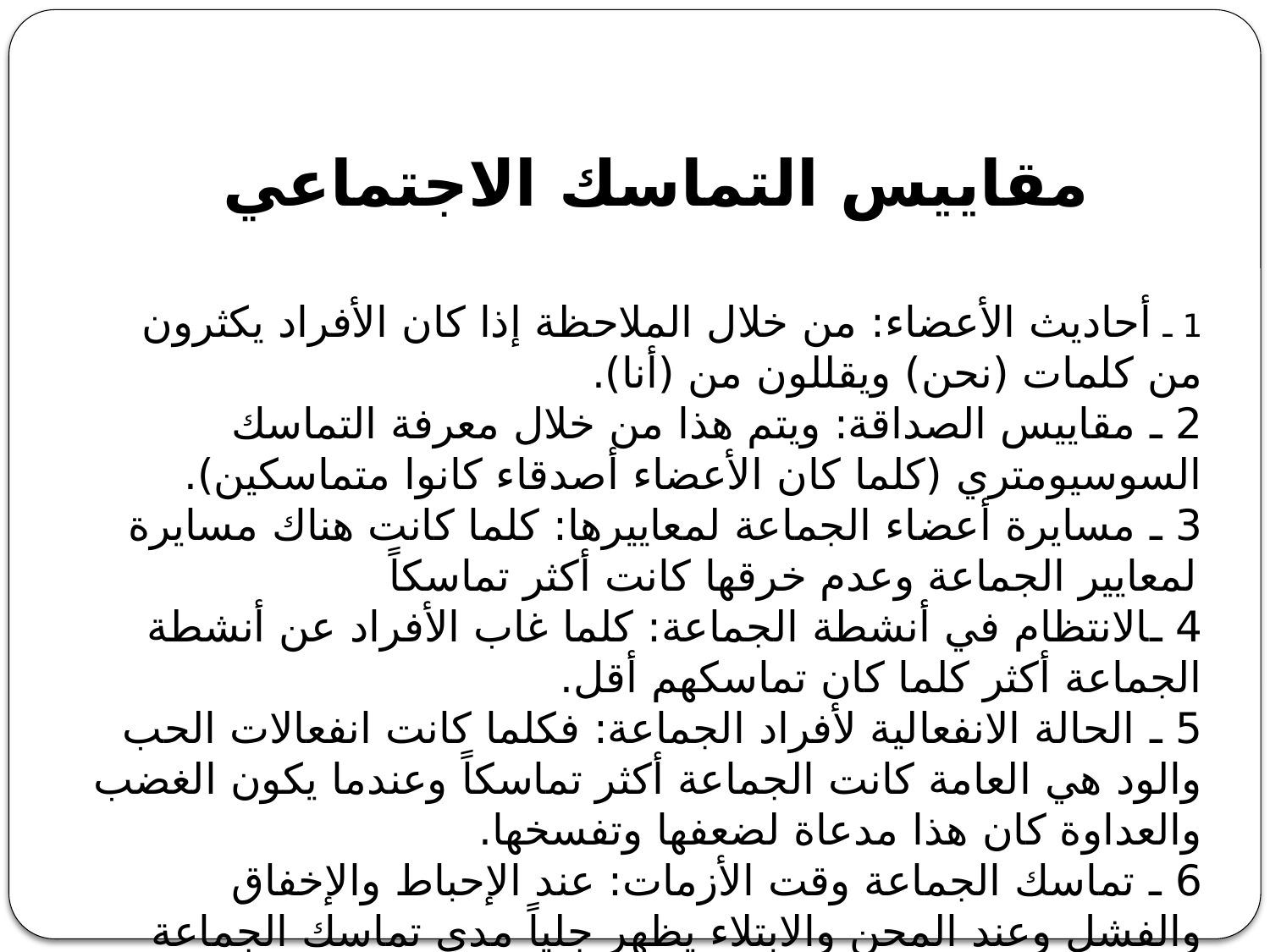

مقاييس التماسك الاجتماعي

1 ـ أحاديث الأعضاء: من خلال الملاحظة إذا كان الأفراد يكثرون من كلمات (نحن) ويقللون من (أنا).
2 ـ مقاييس الصداقة: ويتم هذا من خلال معرفة التماسك السوسيومتري (كلما كان الأعضاء أصدقاء كانوا متماسكين).
3 ـ مسايرة أعضاء الجماعة لمعاييرها: كلما كانت هناك مسايرة لمعايير الجماعة وعدم خرقها كانت أكثر تماسكاً
4 ـالانتظام في أنشطة الجماعة: كلما غاب الأفراد عن أنشطة الجماعة أكثر كلما كان تماسكهم أقل.
5 ـ الحالة الانفعالية لأفراد الجماعة: فكلما كانت انفعالات الحب والود هي العامة كانت الجماعة أكثر تماسكاً وعندما يكون الغضب والعداوة كان هذا مدعاة لضعفها وتفسخها.
6 ـ تماسك الجماعة وقت الأزمات: عند الإحباط والإخفاق والفشل وعند المحن والابتلاء يظهر جلياً مدى تماسك الجماعة فإن تجاوزت الأزمة بسلام دل على قوة بناءها وإن اهتزت دل على غير ذلك